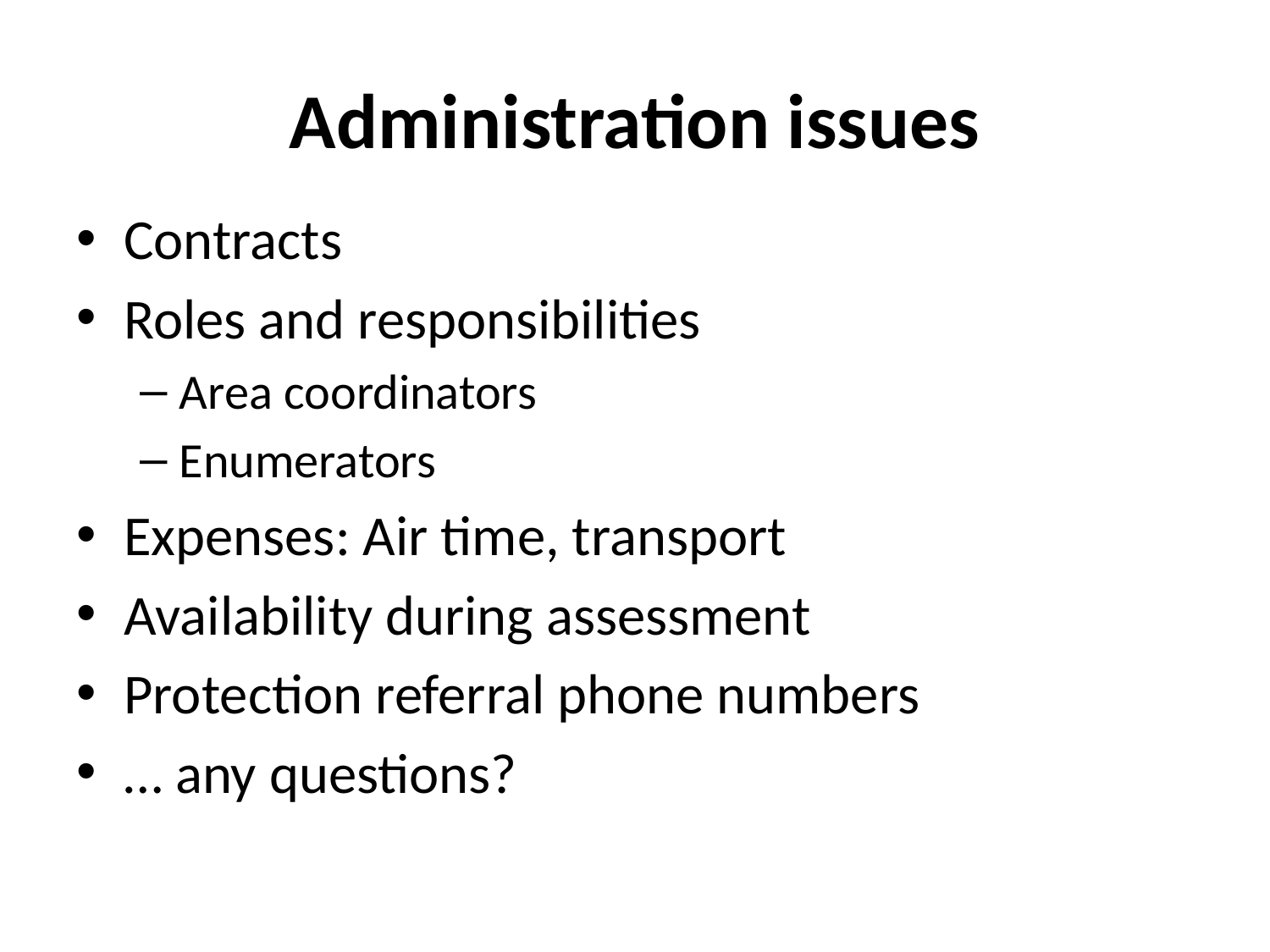

# Administration issues
Contracts
Roles and responsibilities
Area coordinators
Enumerators
Expenses: Air time, transport
Availability during assessment
Protection referral phone numbers
… any questions?